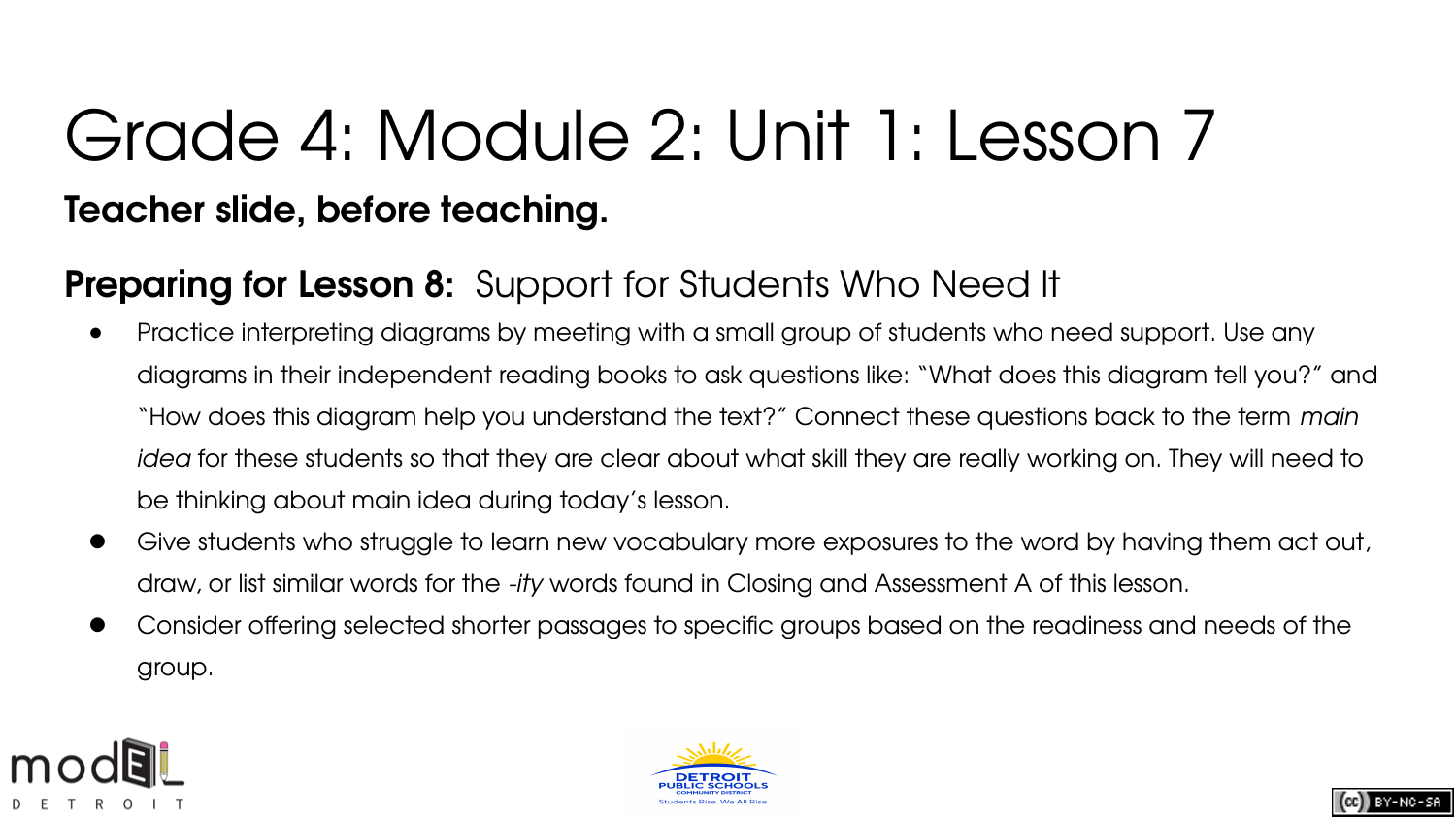

# Grade 4: Module 2: Unit 1: Lesson 7
Teacher slide, before teaching.

Preparing for Lesson 8:  Support for Students Who Need It
Practice interpreting diagrams by meeting with a small group of students who need support. Use any diagrams in their independent reading books to ask questions like: “What does this diagram tell you?” and “How does this diagram help you understand the text?” Connect these questions back to the term main idea for these students so that they are clear about what skill they are really working on. They will need to be thinking about main idea during today’s lesson.
Give students who struggle to learn new vocabulary more exposures to the word by having them act out, draw, or list similar words for the -ity words found in Closing and Assessment A of this lesson.
Consider offering selected shorter passages to specific groups based on the readiness and needs of the group.